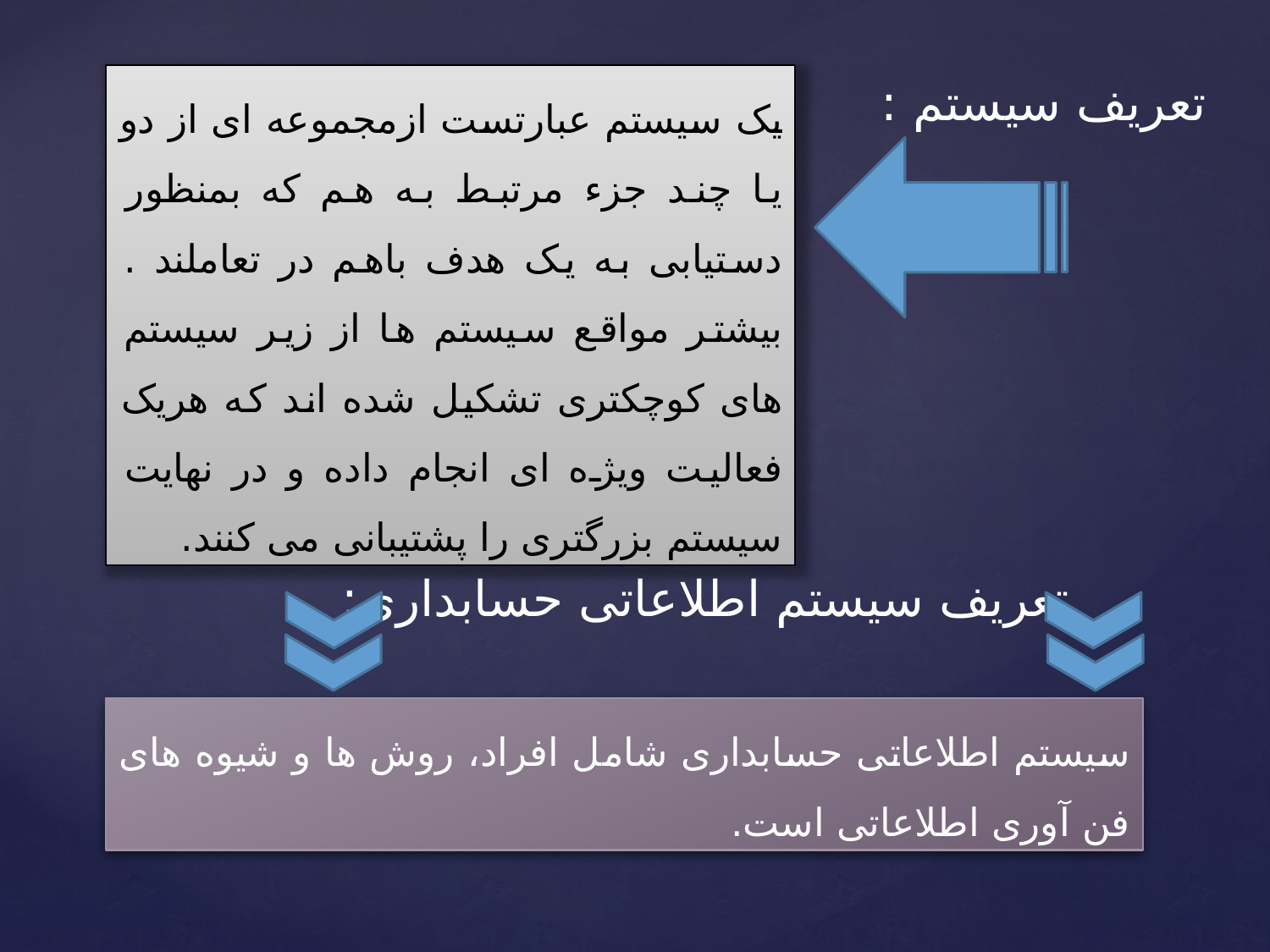

یک سیستم عبارتست ازمجموعه ای از دو یا چند جزء مرتبط به هم که بمنظور دستیابی به یک هدف باهم در تعاملند . بیشتر مواقع سیستم ها از زیر سیستم های کوچکتری تشکیل شده اند که هریک فعالیت ویژه ای انجام داده و در نهایت سیستم بزرگتری را پشتیبانی می کنند.
تعریف سیستم :

تعریف سیستم اطلاعاتی حسابداری:

سیستم اطلاعاتی حسابداری شامل افراد، روش ها و شیوه های فن آوری اطلاعاتی است.